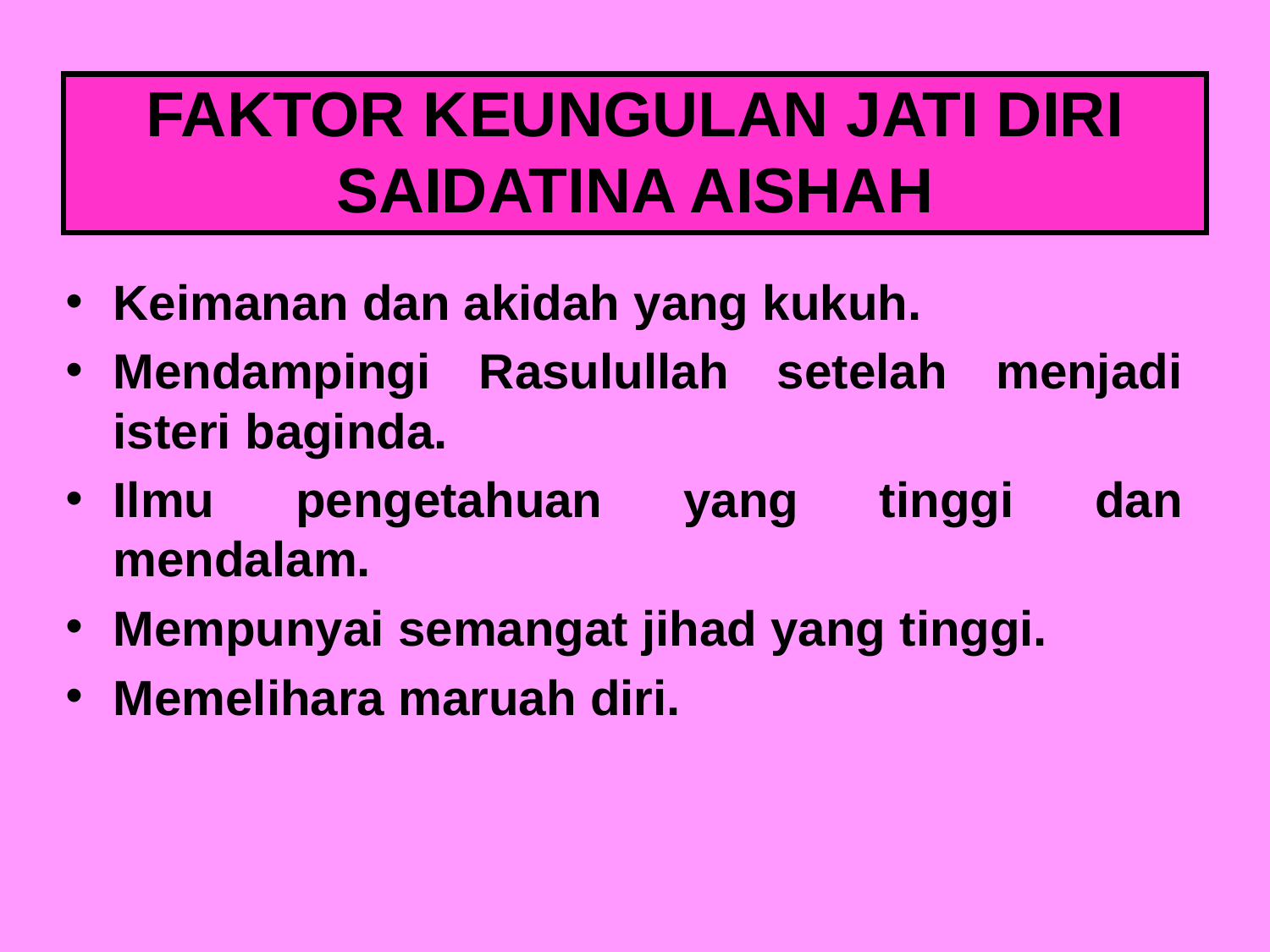

FAKTOR KEUNGULAN JATI DIRI SAIDATINA AISHAH
Keimanan dan akidah yang kukuh.
Mendampingi Rasulullah setelah menjadi isteri baginda.
Ilmu pengetahuan yang tinggi dan mendalam.
Mempunyai semangat jihad yang tinggi.
Memelihara maruah diri.